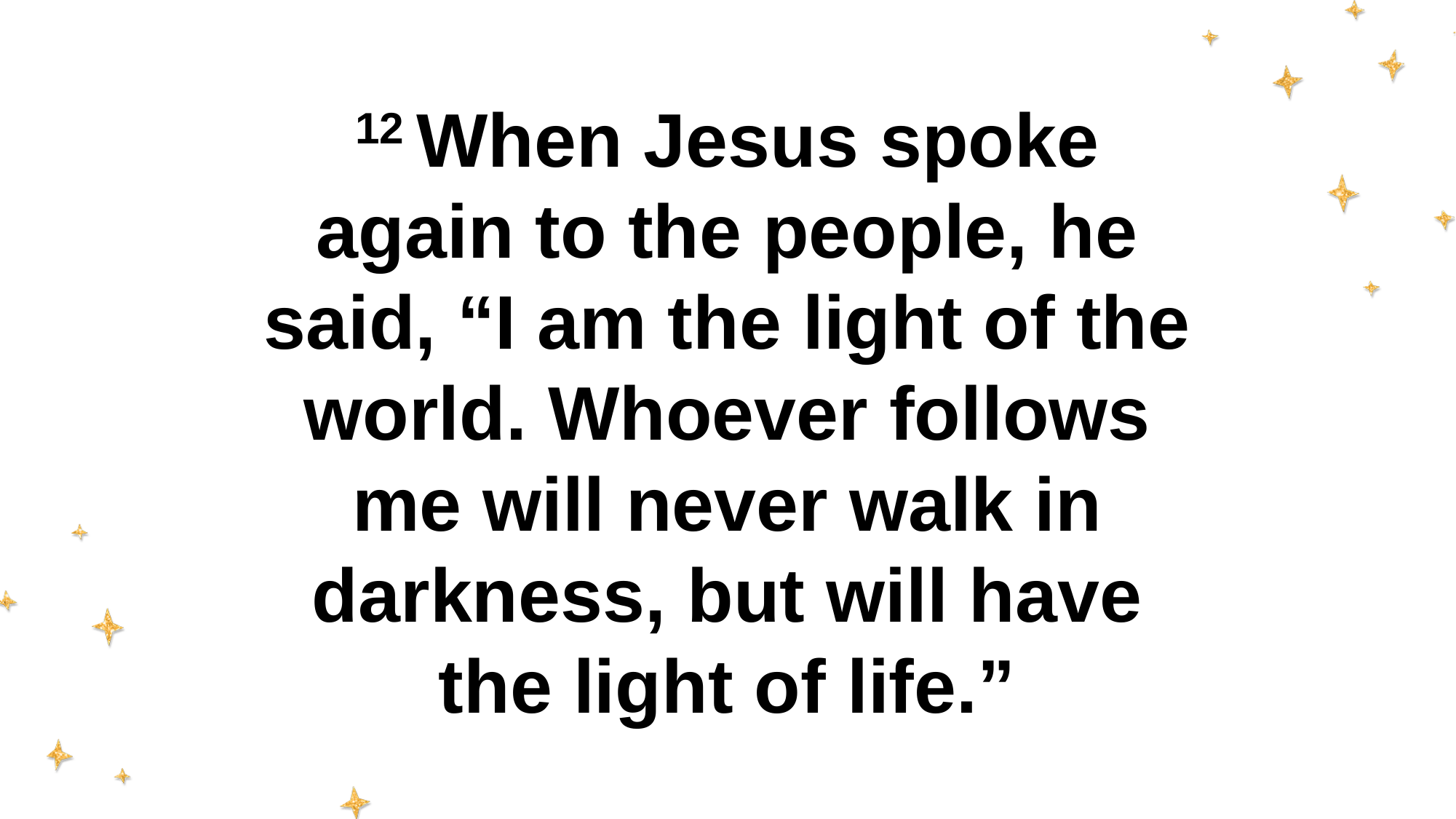

# 12 When Jesus spoke again to the people, he said, “I am the light of the world. Whoever follows me will never walk in darkness, but will have the light of life.”